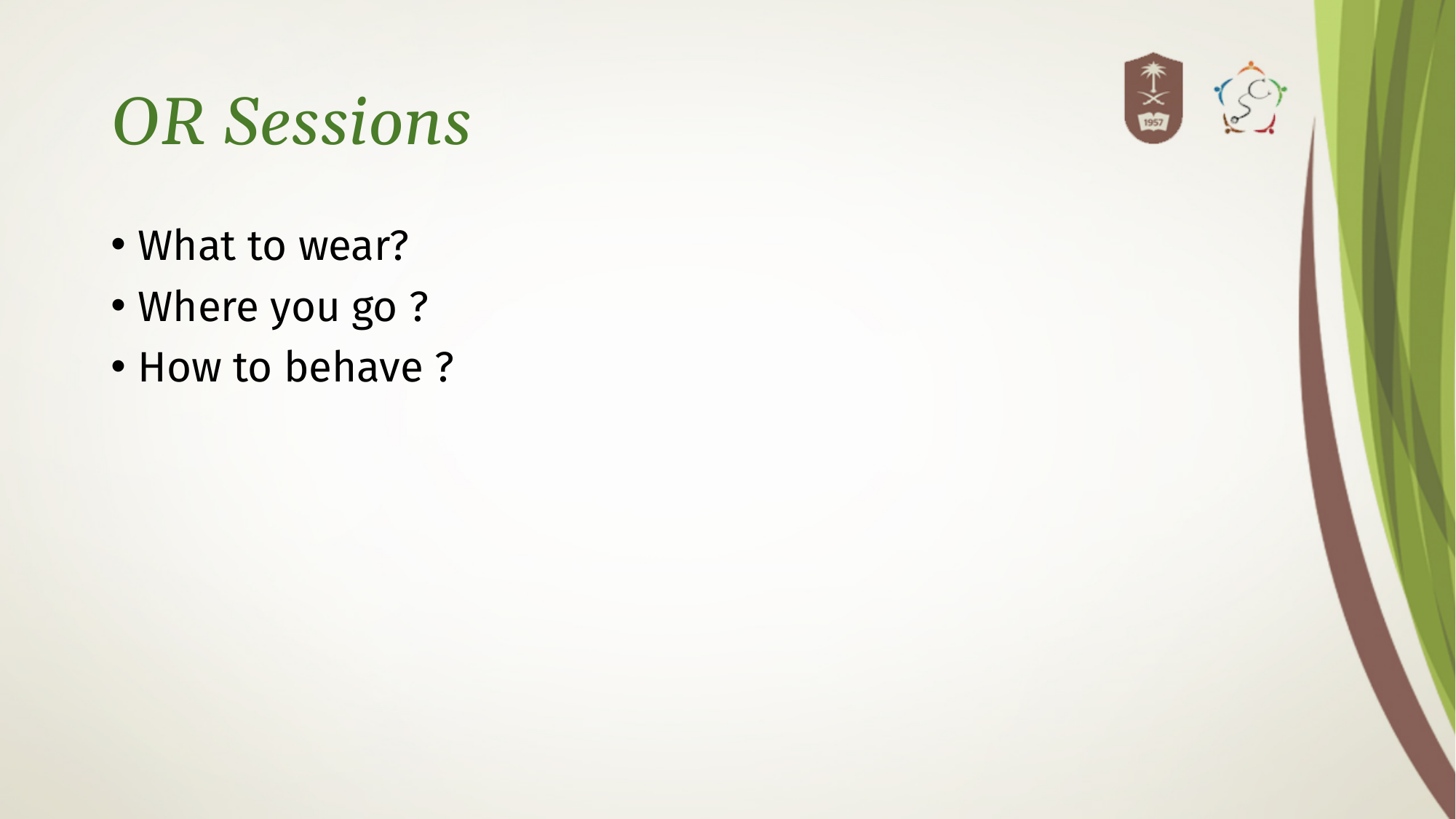

# OR Sessions
What to wear?
Where you go ?
How to behave ?